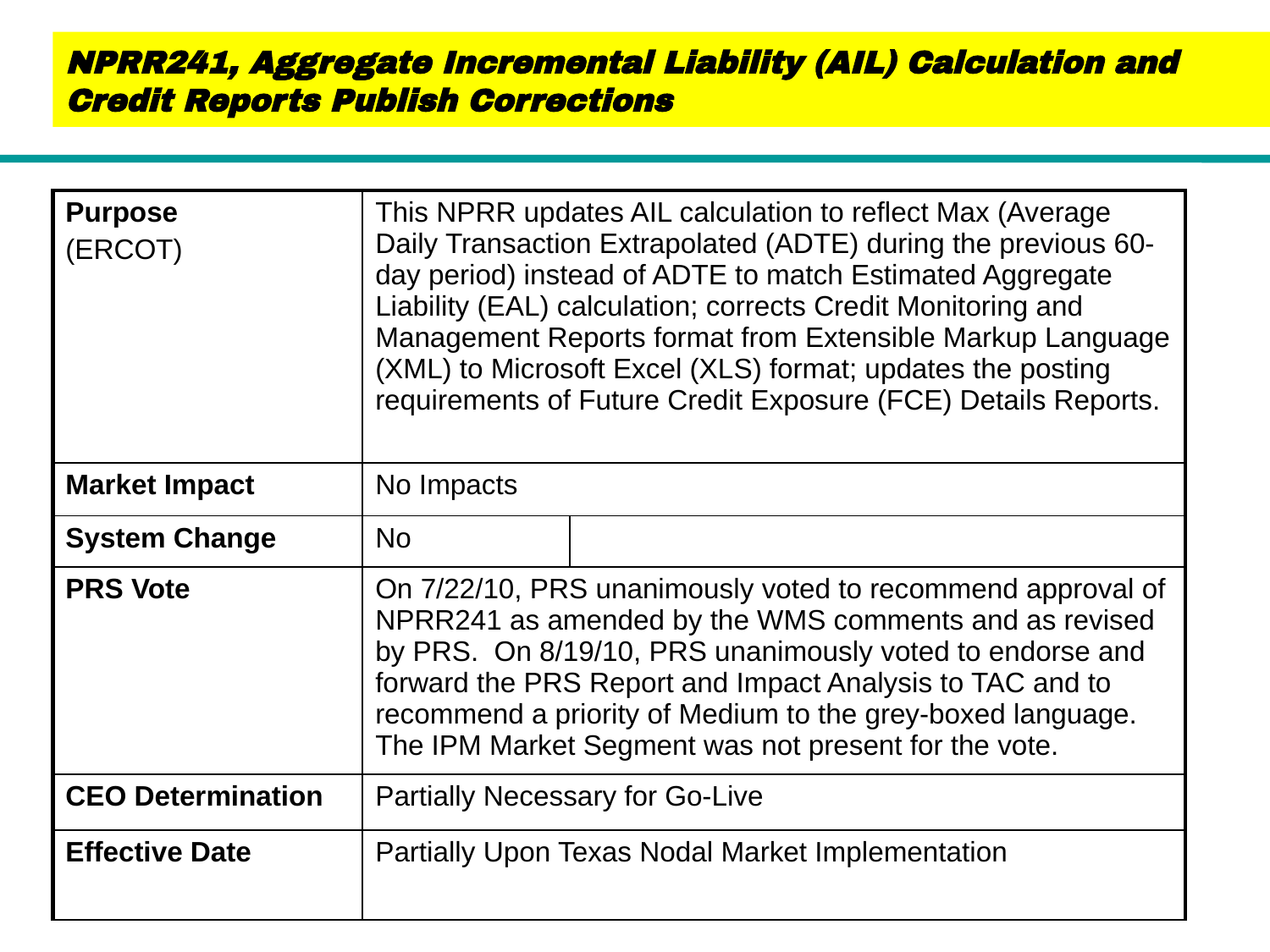

NPRR241, Aggregate Incremental Liability (AIL) Calculation and Credit Reports Publish Corrections
| Purpose (ERCOT) | This NPRR updates AIL calculation to reflect Max (Average Daily Transaction Extrapolated (ADTE) during the previous 60-day period) instead of ADTE to match Estimated Aggregate Liability (EAL) calculation; corrects Credit Monitoring and Management Reports format from Extensible Markup Language (XML) to Microsoft Excel (XLS) format; updates the posting requirements of Future Credit Exposure (FCE) Details Reports. |  |
| --- | --- | --- |
| Market Impact | No Impacts |  |
| System Change | No |  |
| PRS Vote | On 7/22/10, PRS unanimously voted to recommend approval of NPRR241 as amended by the WMS comments and as revised by PRS. On 8/19/10, PRS unanimously voted to endorse and forward the PRS Report and Impact Analysis to TAC and to recommend a priority of Medium to the grey-boxed language. The IPM Market Segment was not present for the vote. |  |
| CEO Determination | Partially Necessary for Go-Live |  |
| Effective Date | Partially Upon Texas Nodal Market Implementation |  |